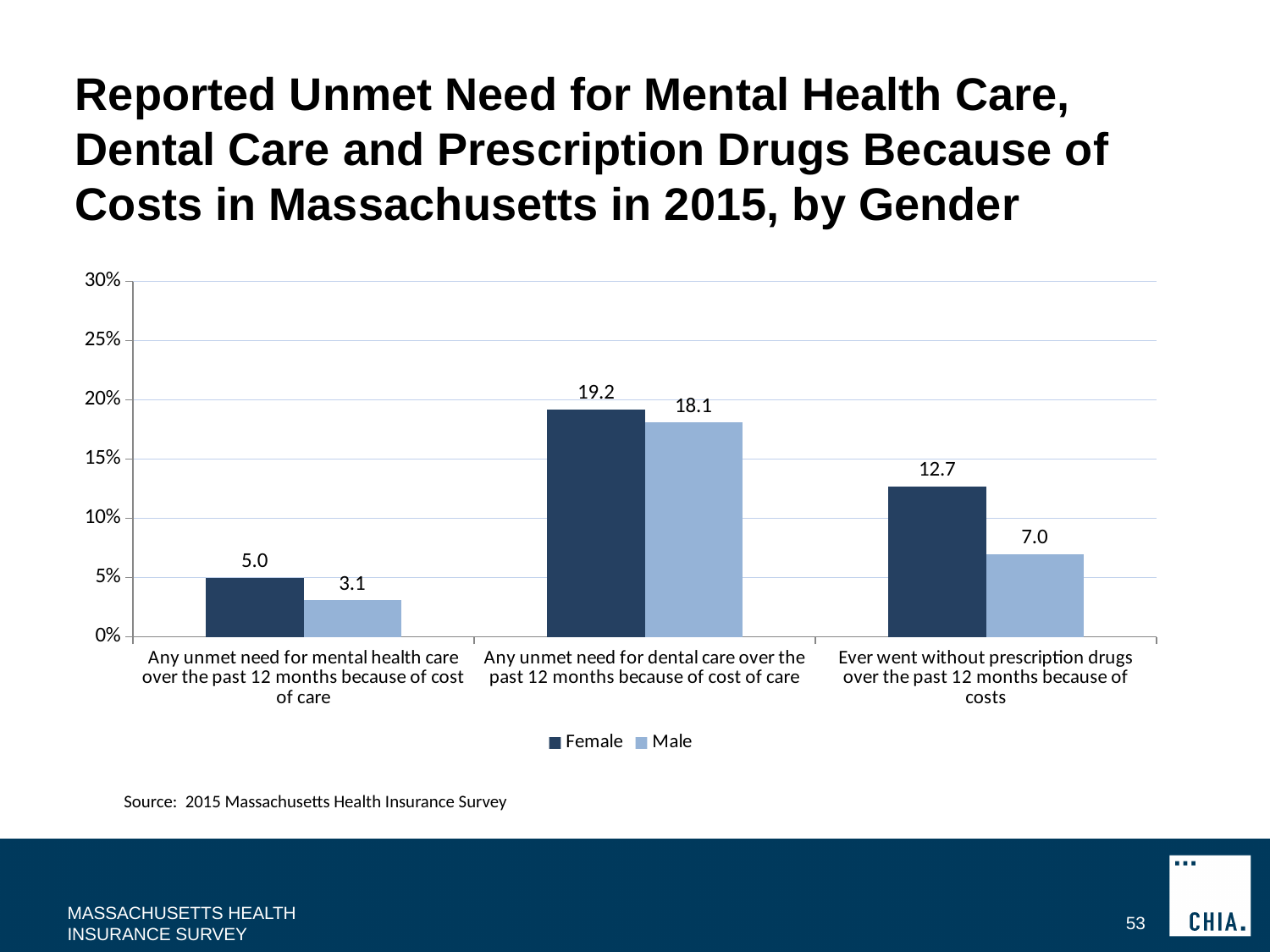

# Reported Unmet Need for Mental Health Care, Dental Care and Prescription Drugs Because of Costs in Massachusetts in 2015, by Gender

### Chart

| Category | Female | Male |
|---|---|---|
| Any unmet need for mental health care over the past 12 months because of cost of care | 5.0 | 3.1 |
| Any unmet need for dental care over the past 12 months because of cost of care | 19.2 | 18.1 |
| Ever went without prescription drugs over the past 12 months because of costs | 12.7 | 7.0 |

Source:  2015 Massachusetts Health Insurance Survey
MASSACHUSETTS HEALTH INSURANCE SURVEY
53